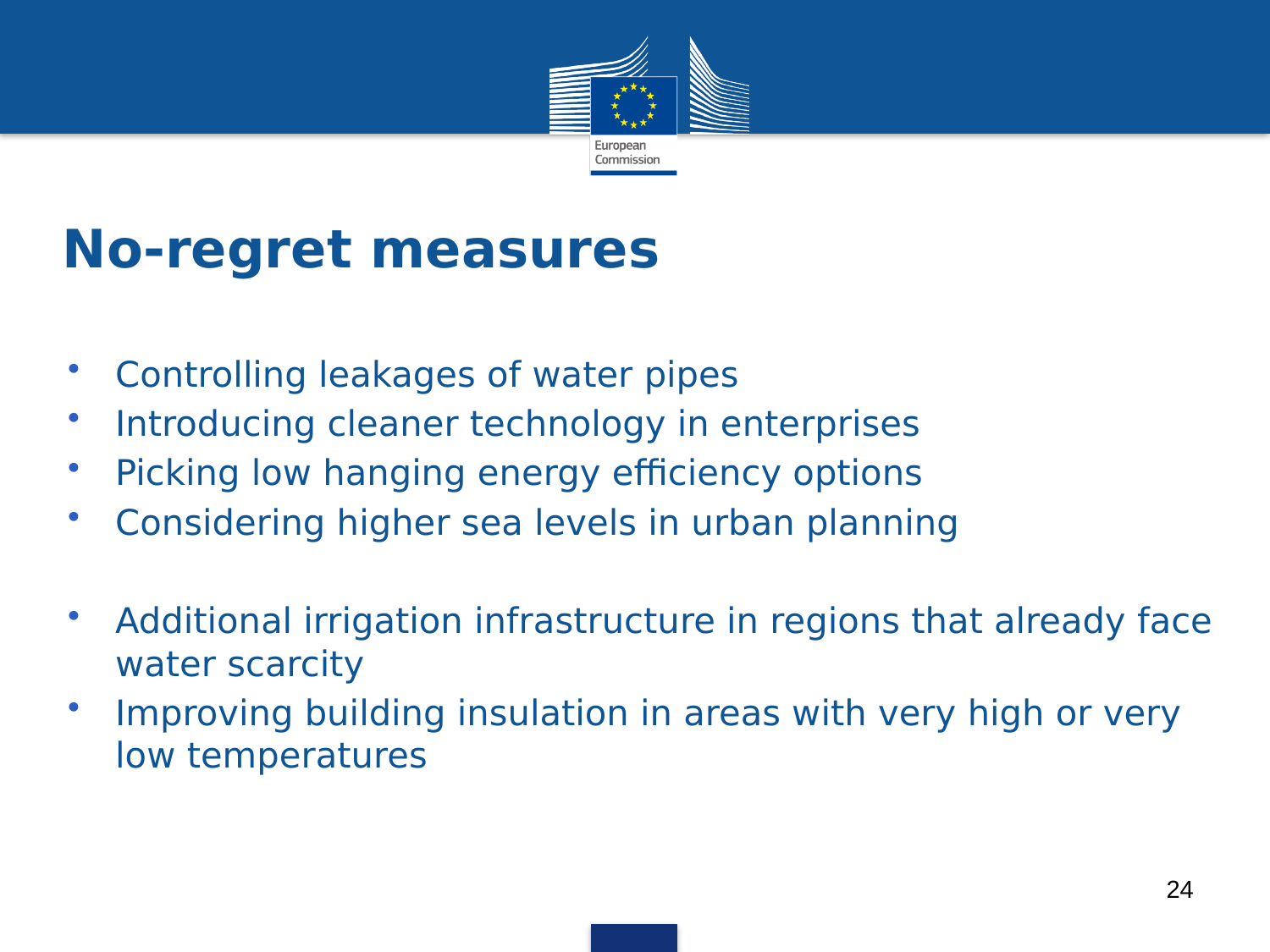

# No-regret measures
Controlling leakages of water pipes
Introducing cleaner technology in enterprises
Picking low hanging energy efficiency options
Considering higher sea levels in urban planning

Additional irrigation infrastructure in regions that already face water scarcity
Improving building insulation in areas with very high or very low temperatures

24